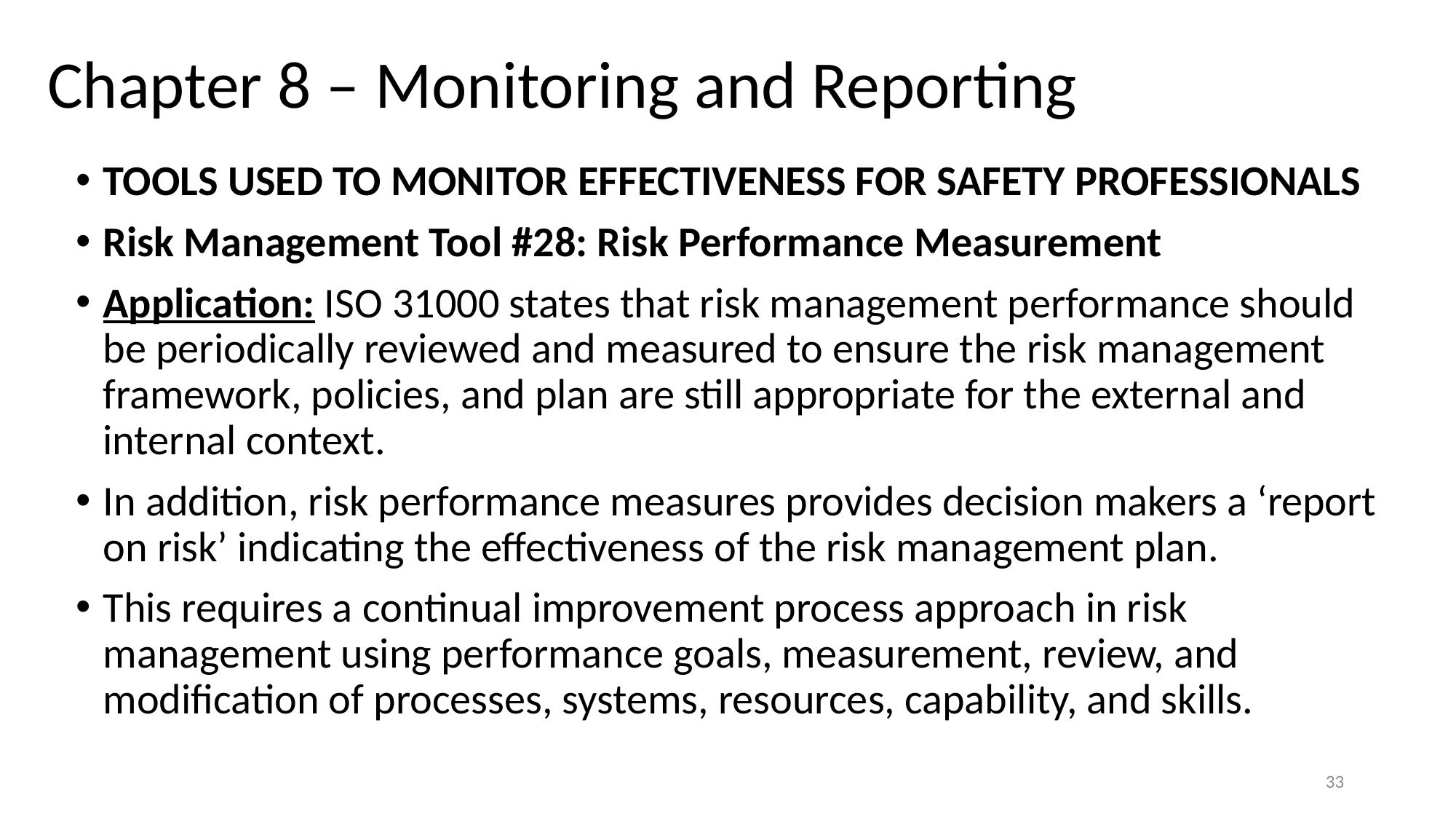

# Chapter 8 – Monitoring and Reporting
TOOLS USED TO MONITOR EFFECTIVENESS FOR SAFETY PROFESSIONALS
Risk Management Tool #28: Risk Performance Measurement
Application: ISO 31000 states that risk management performance should be periodically reviewed and measured to ensure the risk management framework, policies, and plan are still appropriate for the external and internal context.
In addition, risk performance measures provides decision makers a ‘report on risk’ indicating the effectiveness of the risk management plan.
This requires a continual improvement process approach in risk management using performance goals, measurement, review, and modification of processes, systems, resources, capability, and skills.
33